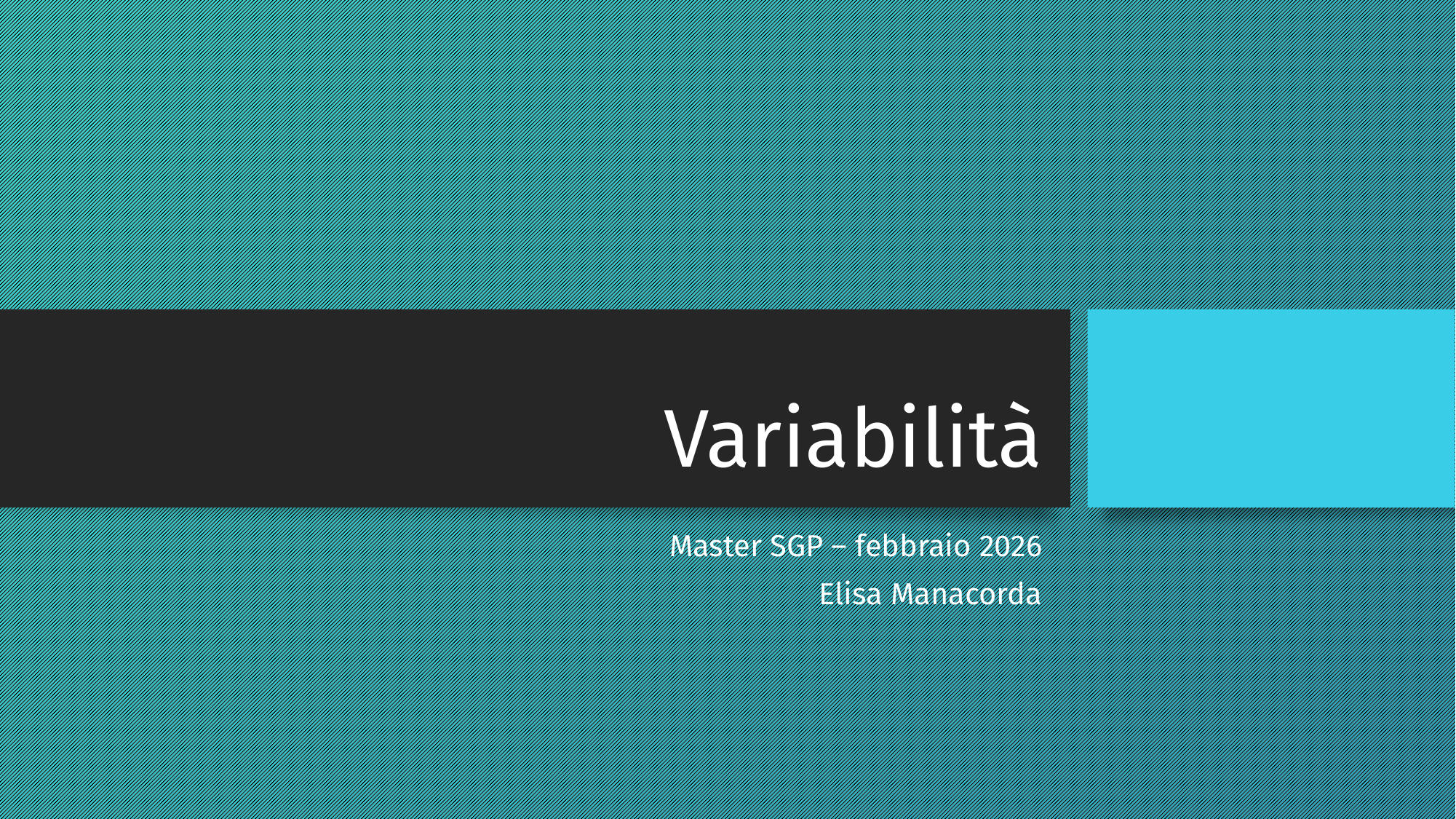

# Variabilità
Master SGP – febbraio 2026
Elisa Manacorda